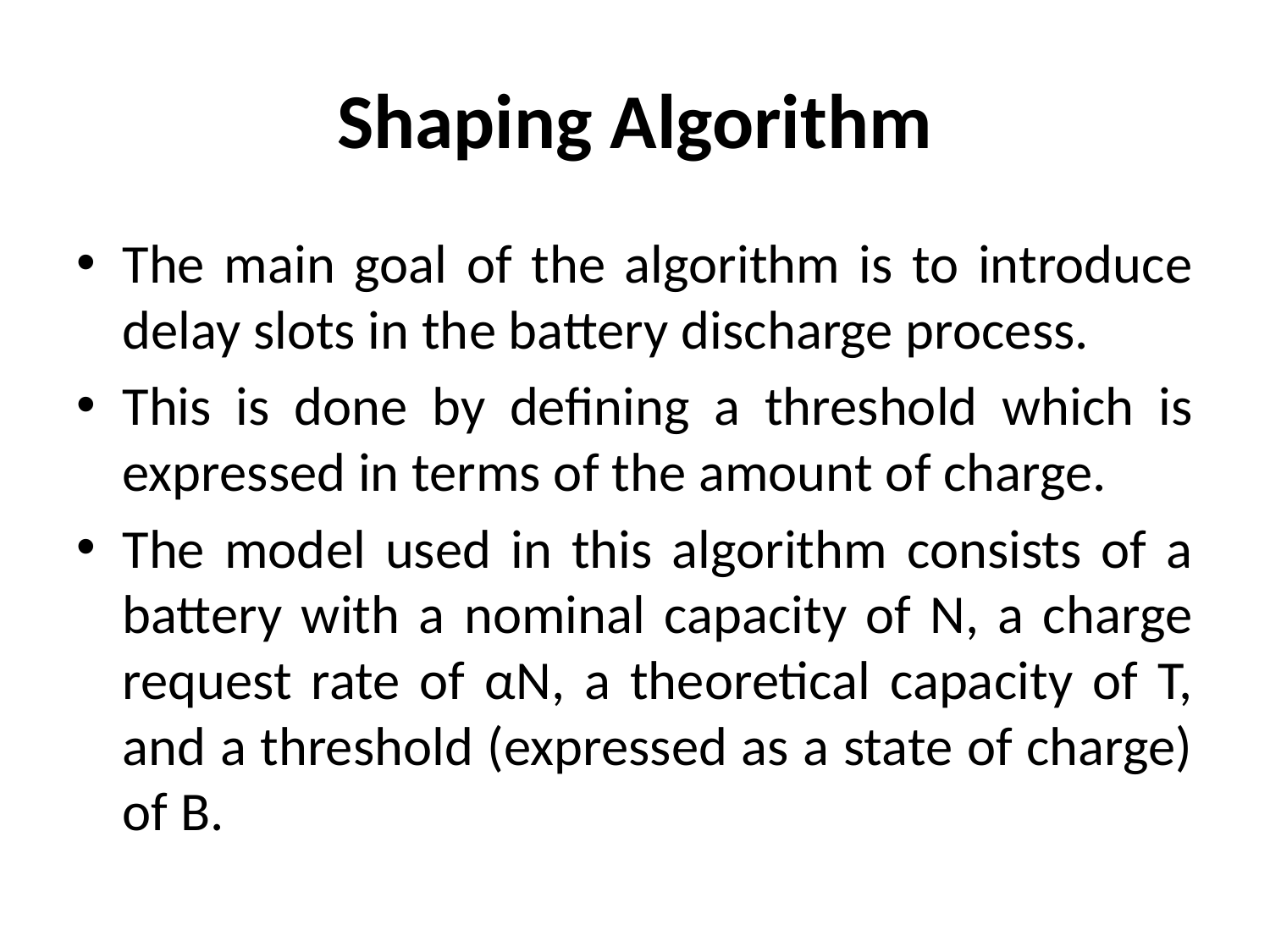

# Shaping Algorithm
The main goal of the algorithm is to introduce delay slots in the battery discharge process.
This is done by defining a threshold which is expressed in terms of the amount of charge.
The model used in this algorithm consists of a battery with a nominal capacity of N, a charge request rate of αN, a theoretical capacity of T, and a threshold (expressed as a state of charge) of B.